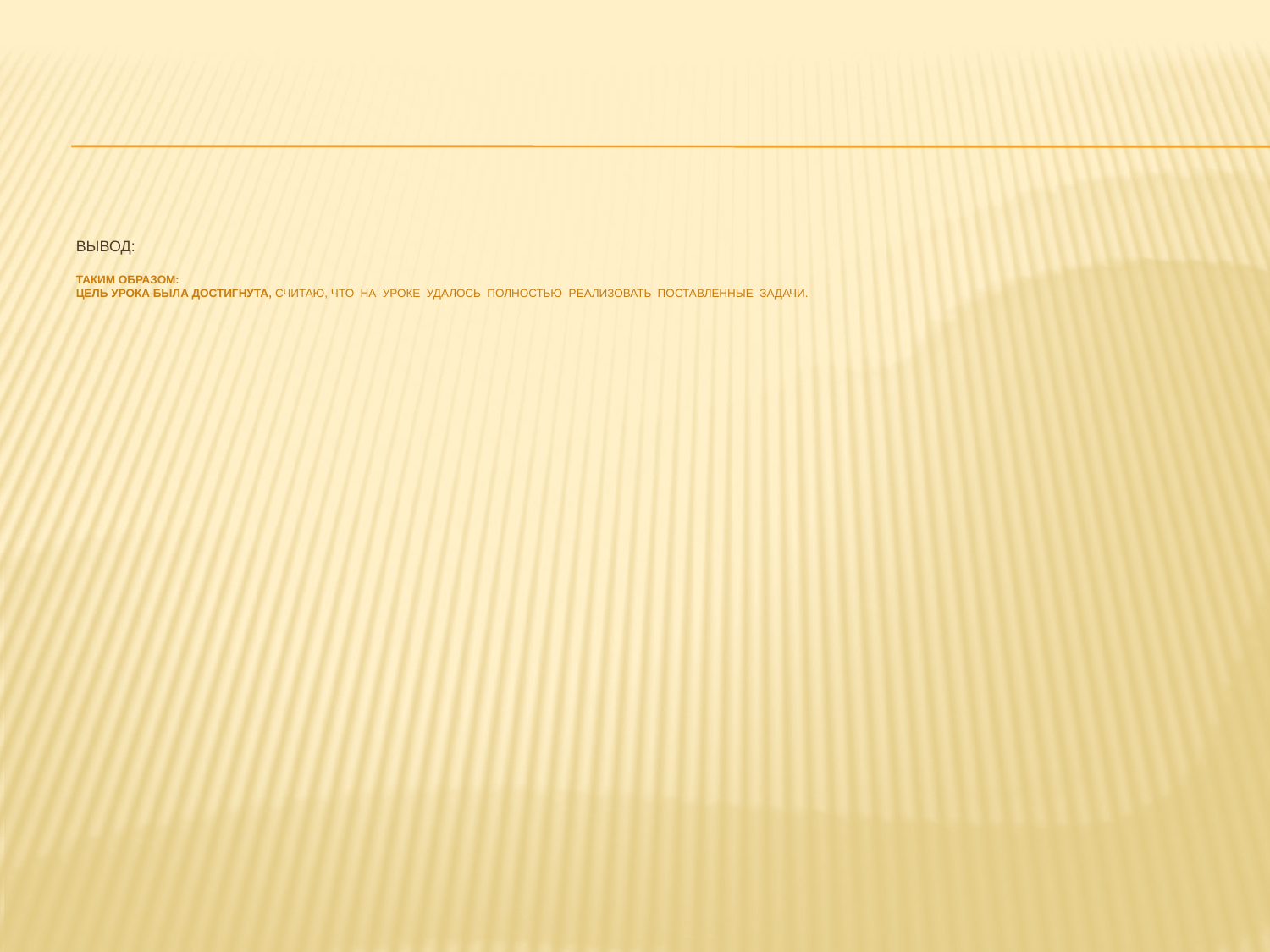

# ВЫВОД: Таким образом: цель урока была достигнута, Считаю, что  на  уроке  удалось  полностью  реализовать  поставленные  задачи.